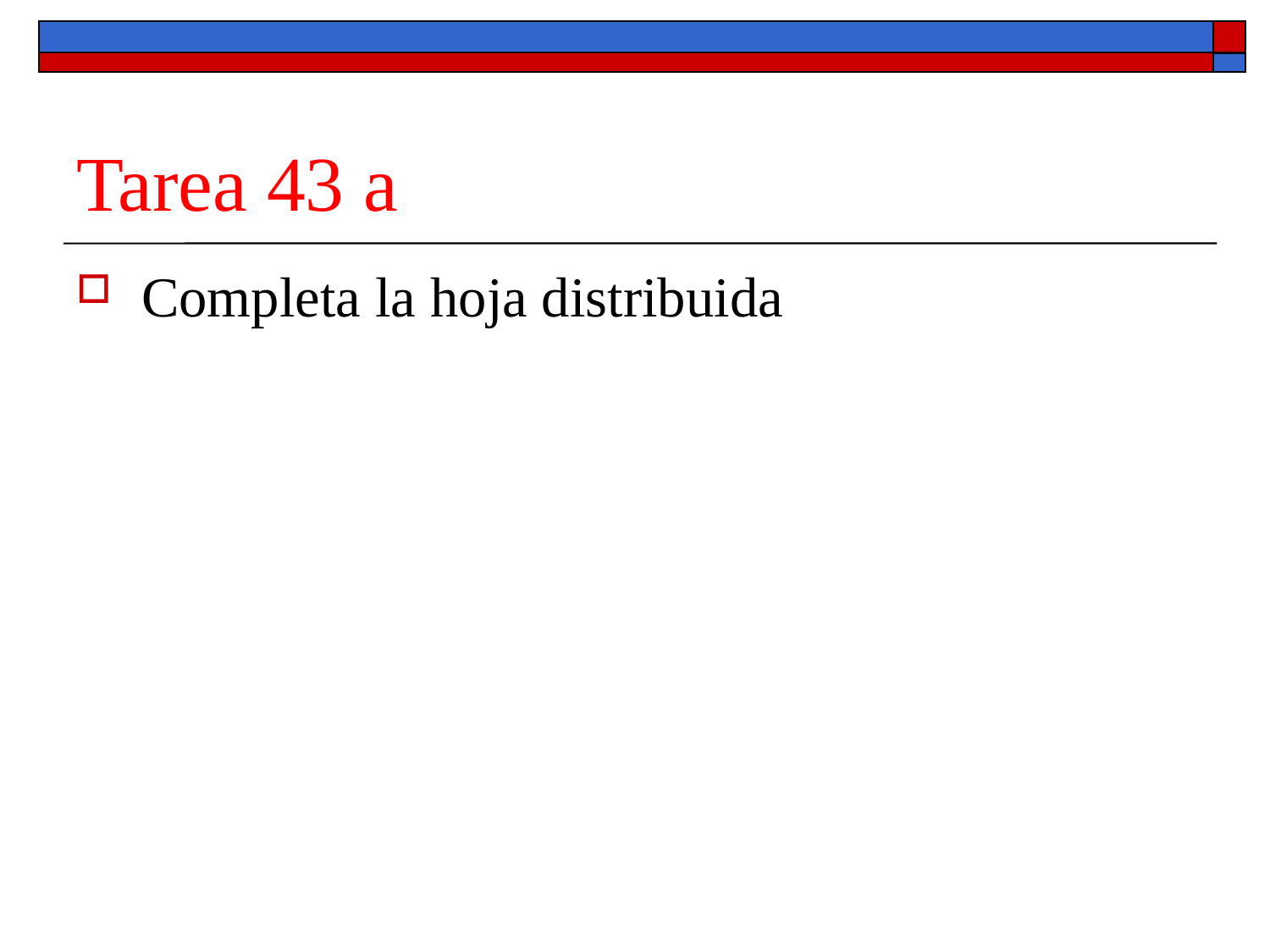

# Tarea 43 a
Completa la hoja distribuida